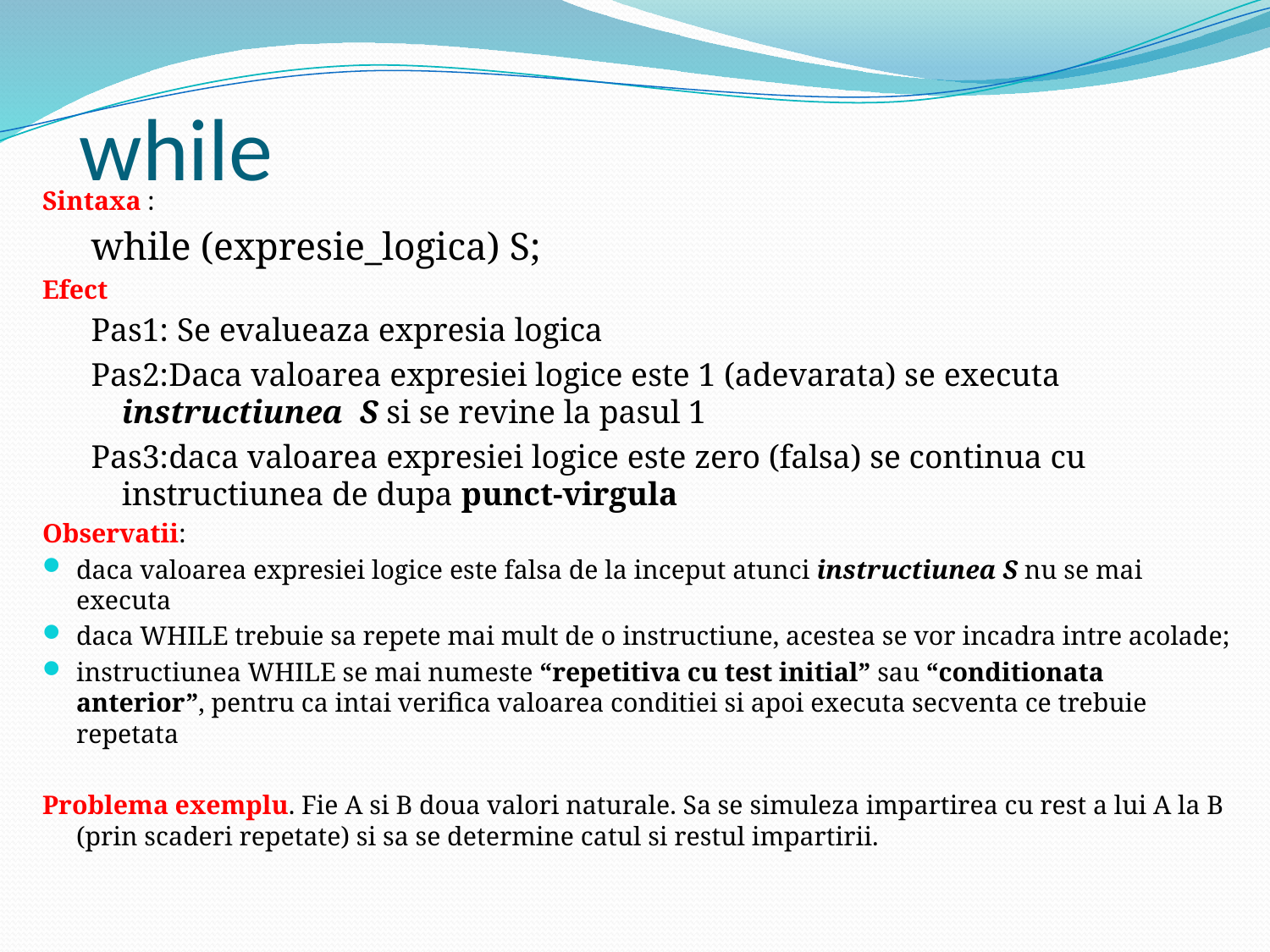

# while
Sintaxa :
while (expresie_logica) S;
Efect
Pas1: Se evalueaza expresia logica
Pas2:Daca valoarea expresiei logice este 1 (adevarata) se executa instructiunea  S si se revine la pasul 1
Pas3:daca valoarea expresiei logice este zero (falsa) se continua cu instructiunea de dupa punct-virgula
Observatii:
daca valoarea expresiei logice este falsa de la inceput atunci instructiunea S nu se mai executa
daca WHILE trebuie sa repete mai mult de o instructiune, acestea se vor incadra intre acolade;
instructiunea WHILE se mai numeste “repetitiva cu test initial” sau “conditionata anterior”, pentru ca intai verifica valoarea conditiei si apoi executa secventa ce trebuie repetata

Problema exemplu. Fie A si B doua valori naturale. Sa se simuleza impartirea cu rest a lui A la B (prin scaderi repetate) si sa se determine catul si restul impartirii.